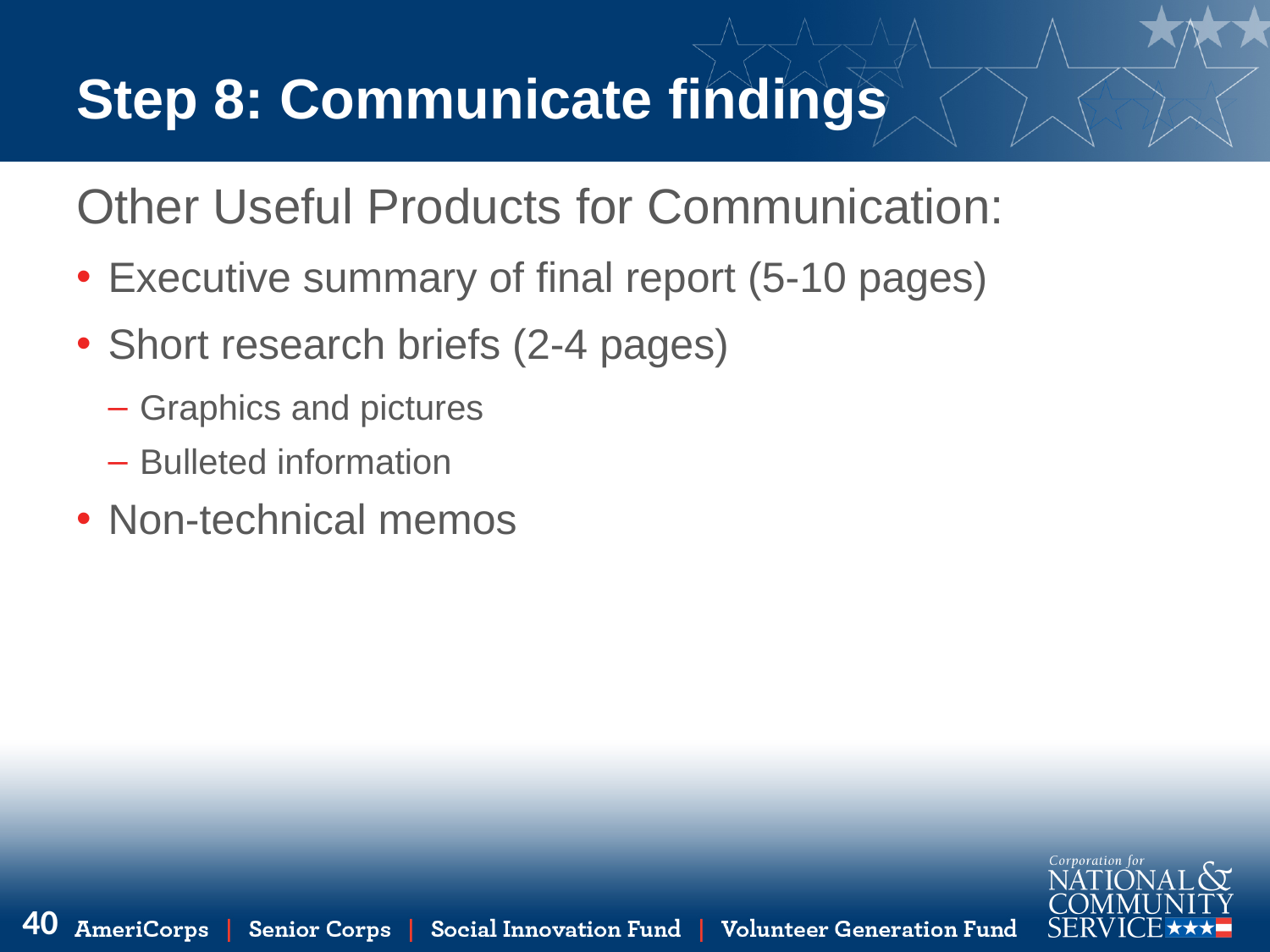

# Step 8: Communicate findings
Other Useful Products for Communication:
Executive summary of final report (5-10 pages)
Short research briefs (2-4 pages)
Graphics and pictures
Bulleted information
Non-technical memos

40